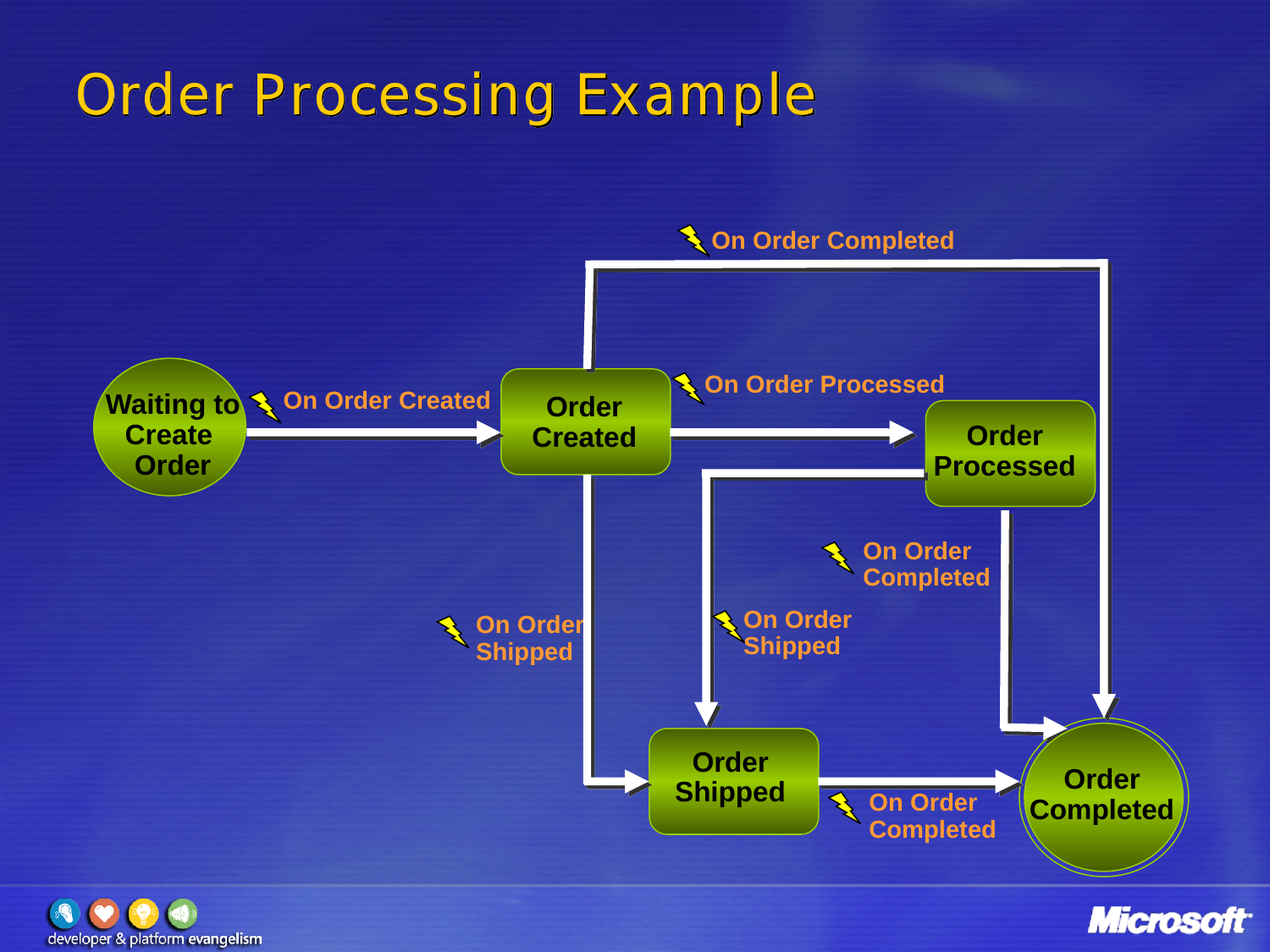

# Order Processing Example

On Order Completed

On Order Processed

On Order Created
Waiting to
Create
Order
Order
Created

Order
Processed

On Order
Completed

On Order
Shipped
On Order
Shipped

Order
Shipped
Order
Completed

On Order
Completed